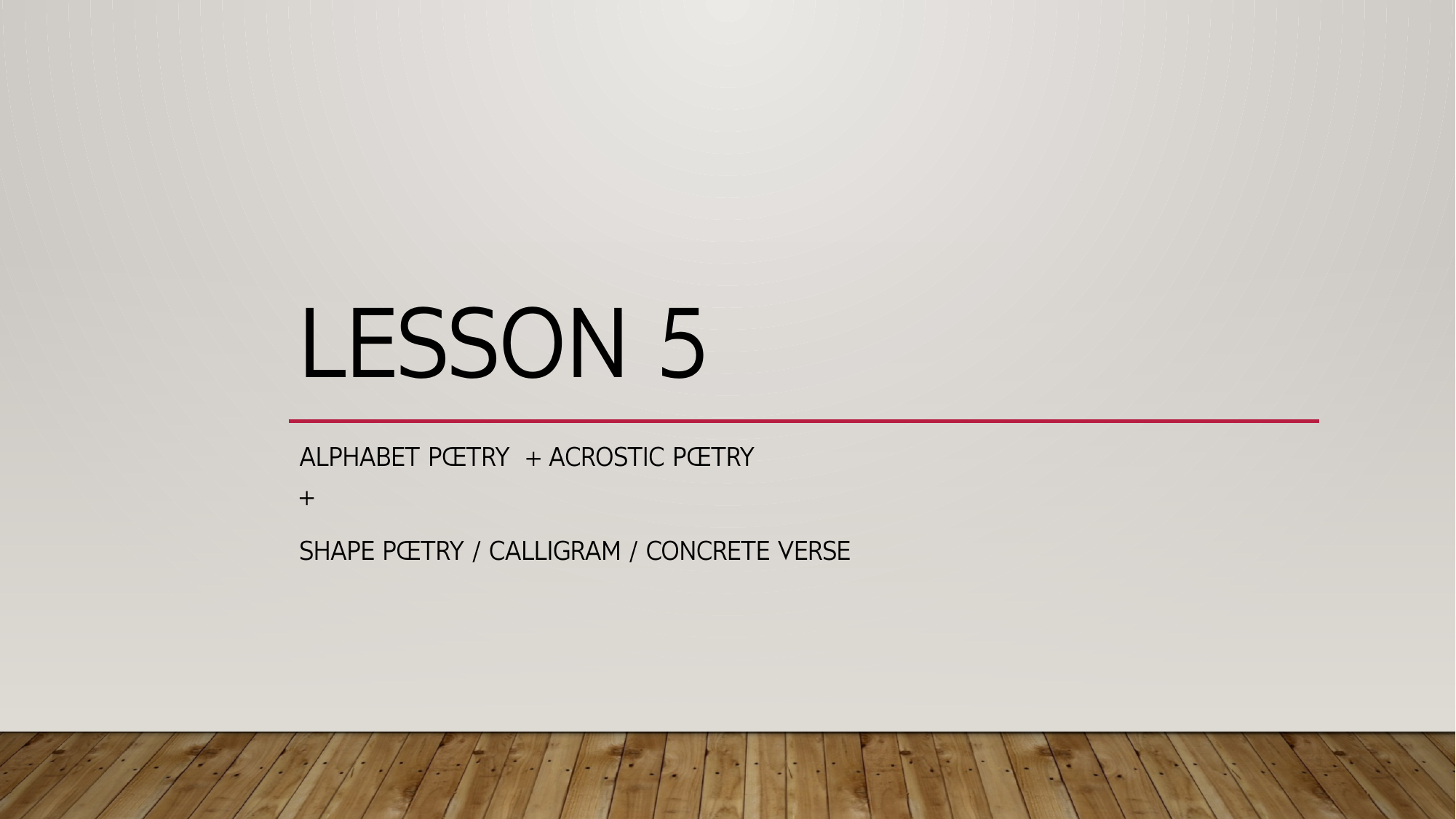

# Lesson 5
Alphabet poetry  + acrostic poetry
+
Shape poetry / calliGRAM / CONCRETE VERSE